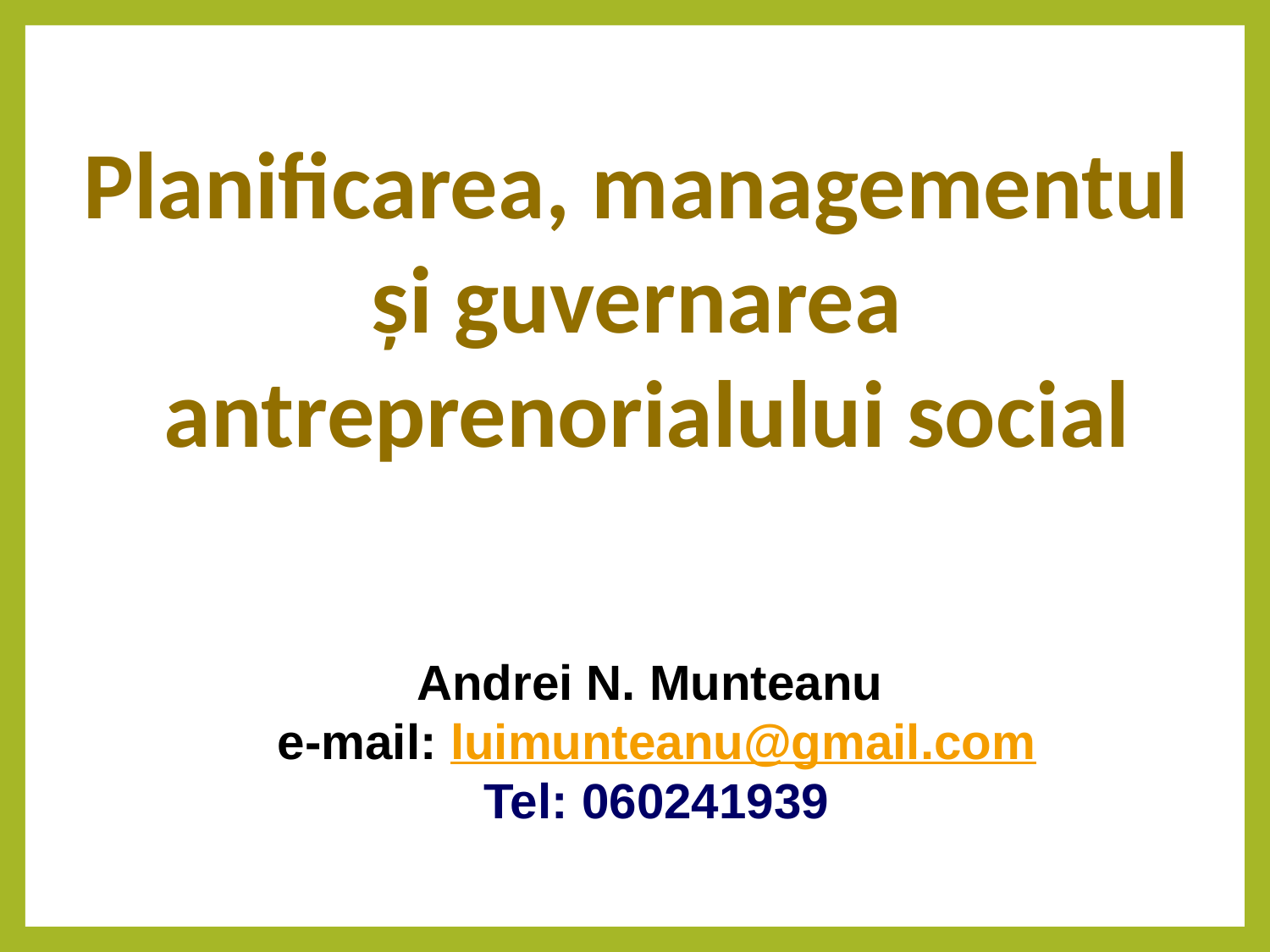

Planificarea, managementul
și guvernarea
antreprenorialului social
Andrei N. Munteanu
e-mail: luimunteanu@gmail.com
Tel: 060241939